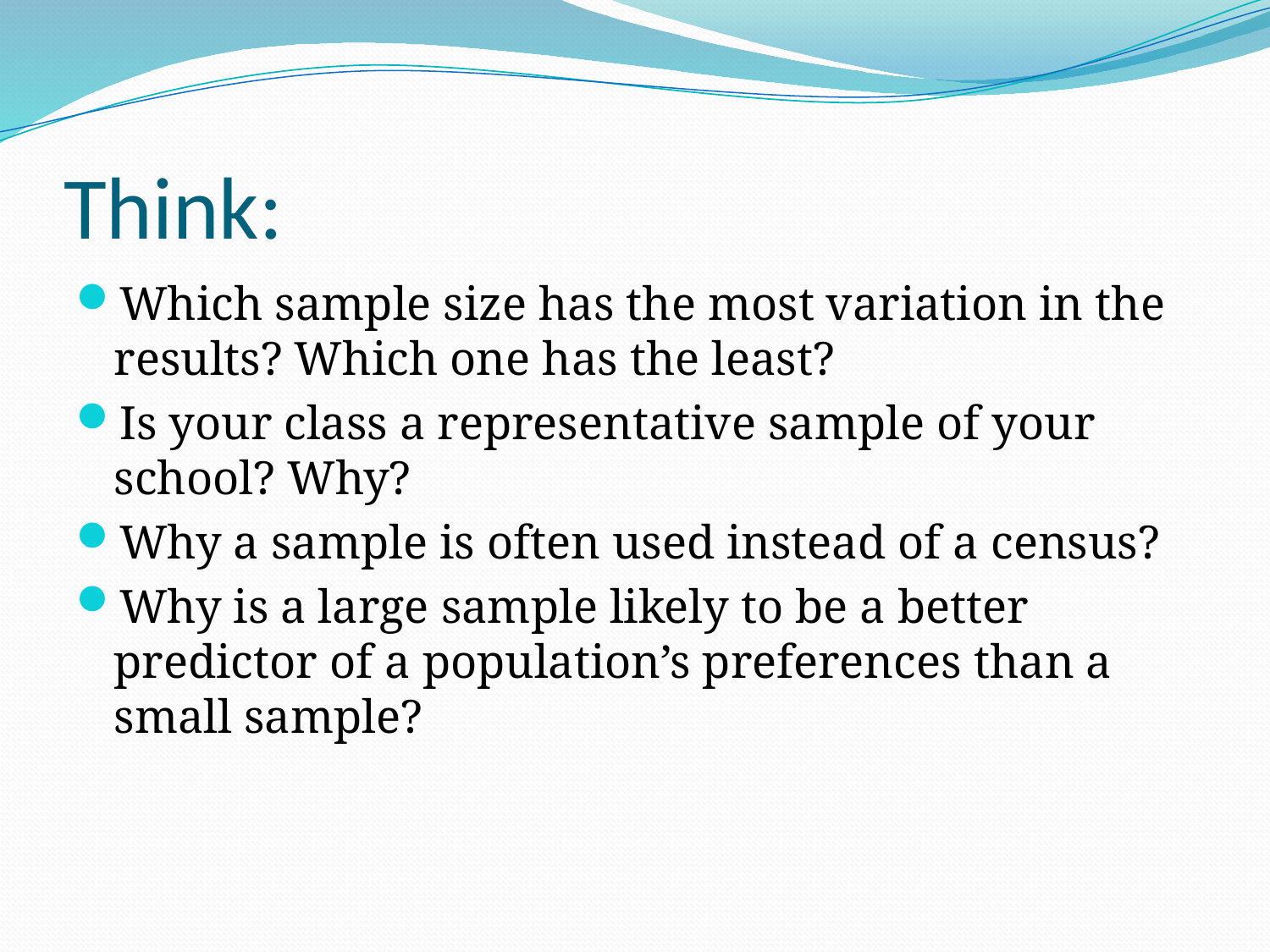

# Think:
Which sample size has the most variation in the results? Which one has the least?
Is your class a representative sample of your school? Why?
Why a sample is often used instead of a census?
Why is a large sample likely to be a better predictor of a population’s preferences than a small sample?